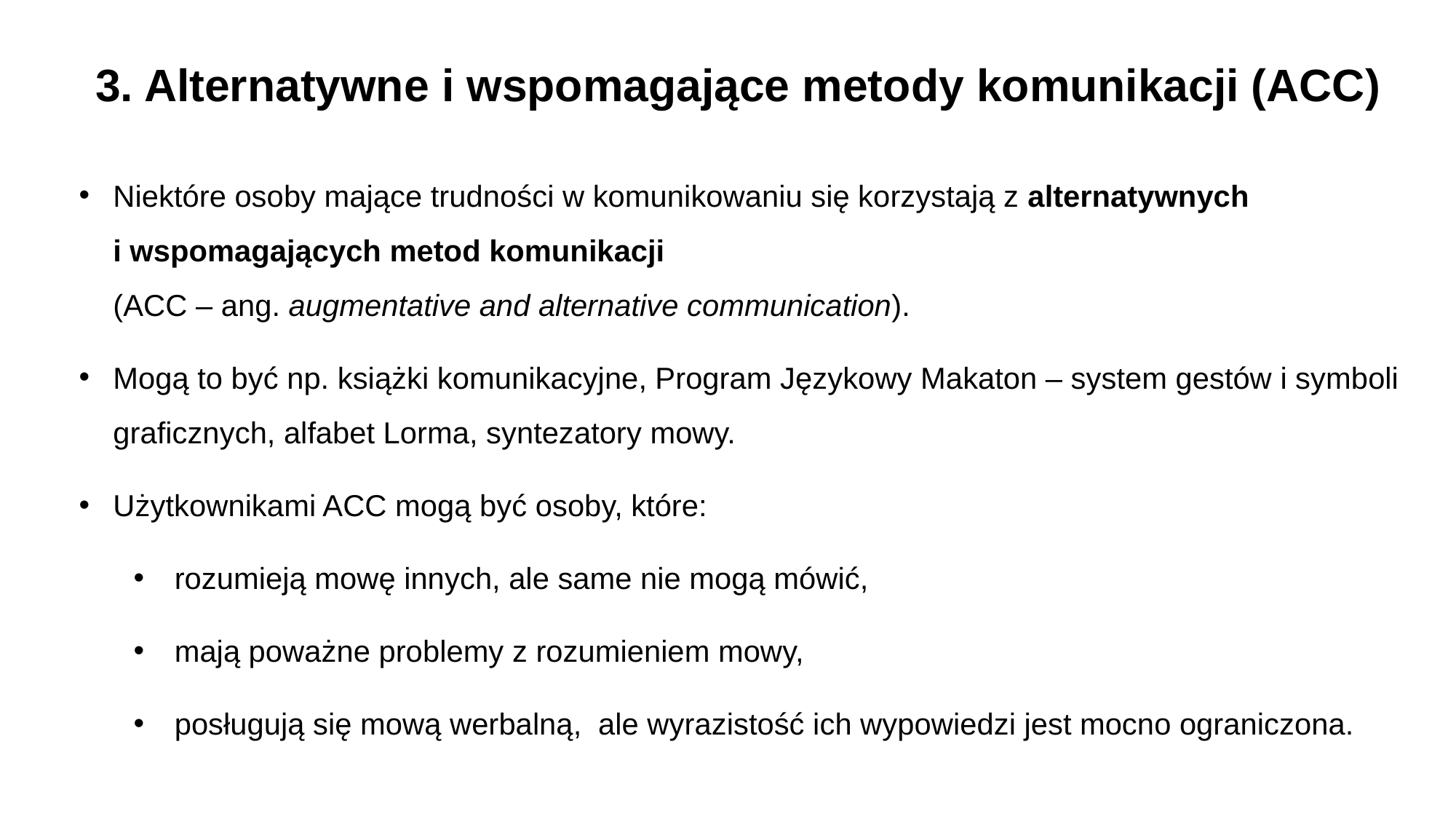

3. Alternatywne i wspomagające metody komunikacji (ACC)
Niektóre osoby mające trudności w komunikowaniu się korzystają z alternatywnych
i wspomagających metod komunikacji
(ACC – ang. augmentative and alternative communication).
Mogą to być np. książki komunikacyjne, Program Językowy Makaton – system gestów i symboli graficznych, alfabet Lorma, syntezatory mowy.
Użytkownikami ACC mogą być osoby, które:
rozumieją mowę innych, ale same nie mogą mówić,
mają poważne problemy z rozumieniem mowy,
posługują się mową werbalną,  ale wyrazistość ich wypowiedzi jest mocno ograniczona.